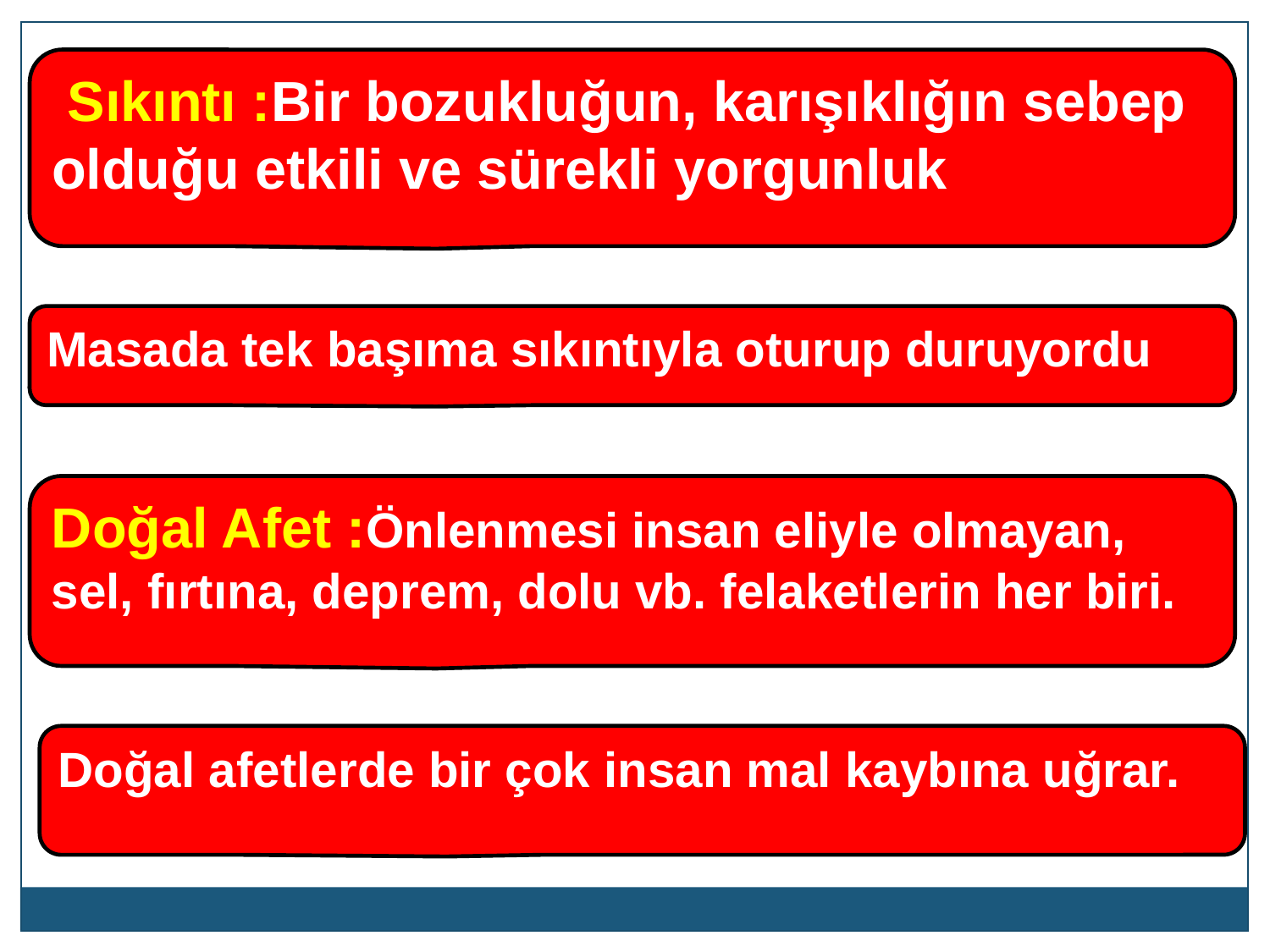

Sıkıntı :Bir bozukluğun, karışıklığın sebep olduğu etkili ve sürekli yorgunluk
Masada tek başıma sıkıntıyla oturup duruyordu
Doğal Afet :Önlenmesi insan eliyle olmayan, sel, fırtına, deprem, dolu vb. felaketlerin her biri.
Doğal afetlerde bir çok insan mal kaybına uğrar.